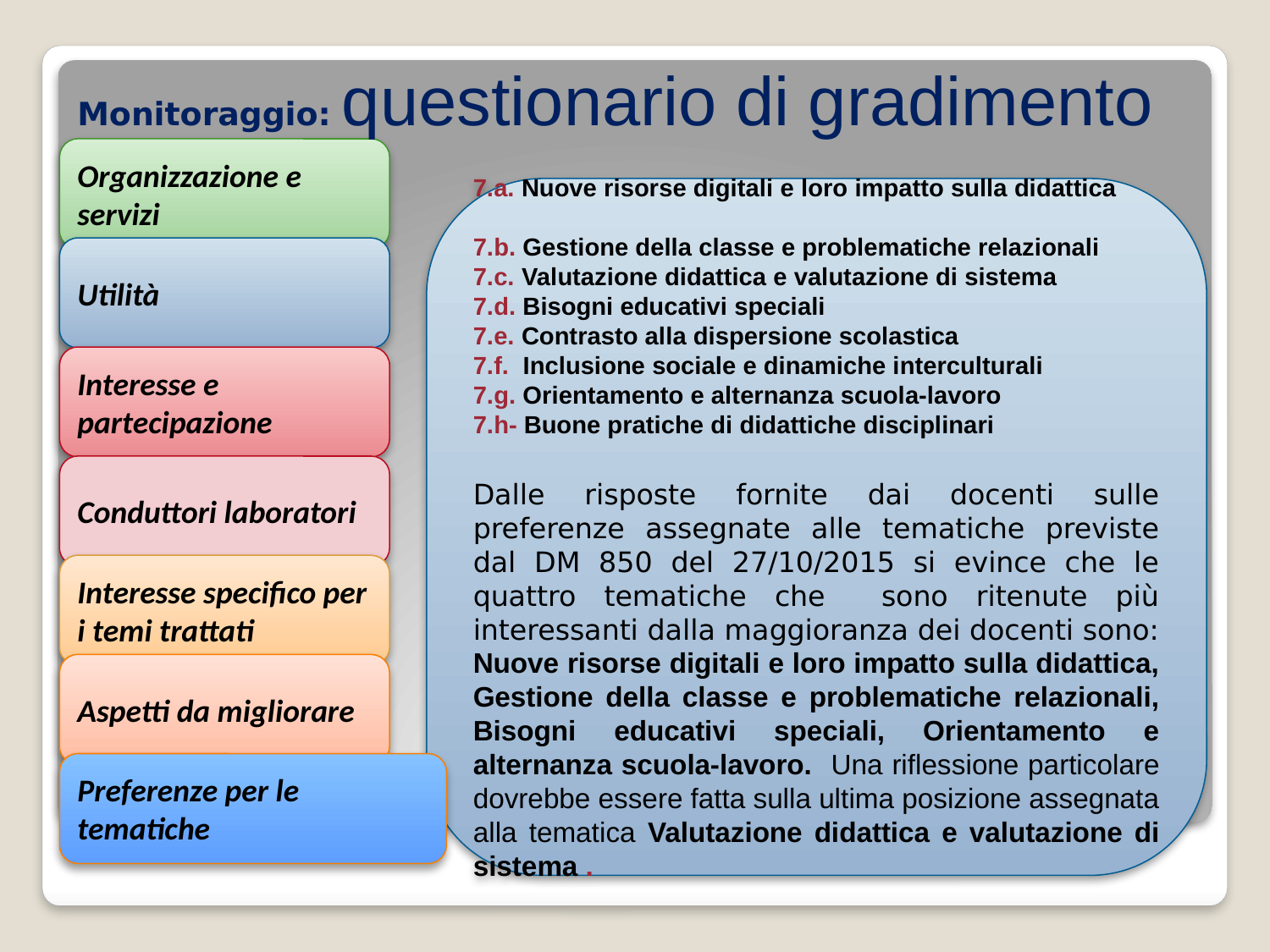

Monitoraggio: questionario di gradimento
Organizzazione e servizi
7.a. Nuove risorse digitali e loro impatto sulla didattica
7.b. Gestione della classe e problematiche relazionali
7.c. Valutazione didattica e valutazione di sistema
7.d. Bisogni educativi speciali
7.e. Contrasto alla dispersione scolastica
7.f.  Inclusione sociale e dinamiche interculturali
7.g. Orientamento e alternanza scuola-lavoro
7.h- Buone pratiche di didattiche disciplinari

Dalle risposte fornite dai docenti sulle preferenze assegnate alle tematiche previste dal DM 850 del 27/10/2015 si evince che le quattro tematiche che  sono ritenute più interessanti dalla maggioranza dei docenti sono: Nuove risorse digitali e loro impatto sulla didattica, Gestione della classe e problematiche relazionali, Bisogni educativi speciali, Orientamento e alternanza scuola-lavoro.  Una riflessione particolare dovrebbe essere fatta sulla ultima posizione assegnata alla tematica Valutazione didattica e valutazione di sistema .
Utilità
Interesse e partecipazione
Conduttori laboratori
Interesse specifico per i temi trattati
Aspetti da migliorare
Preferenze per le tematiche